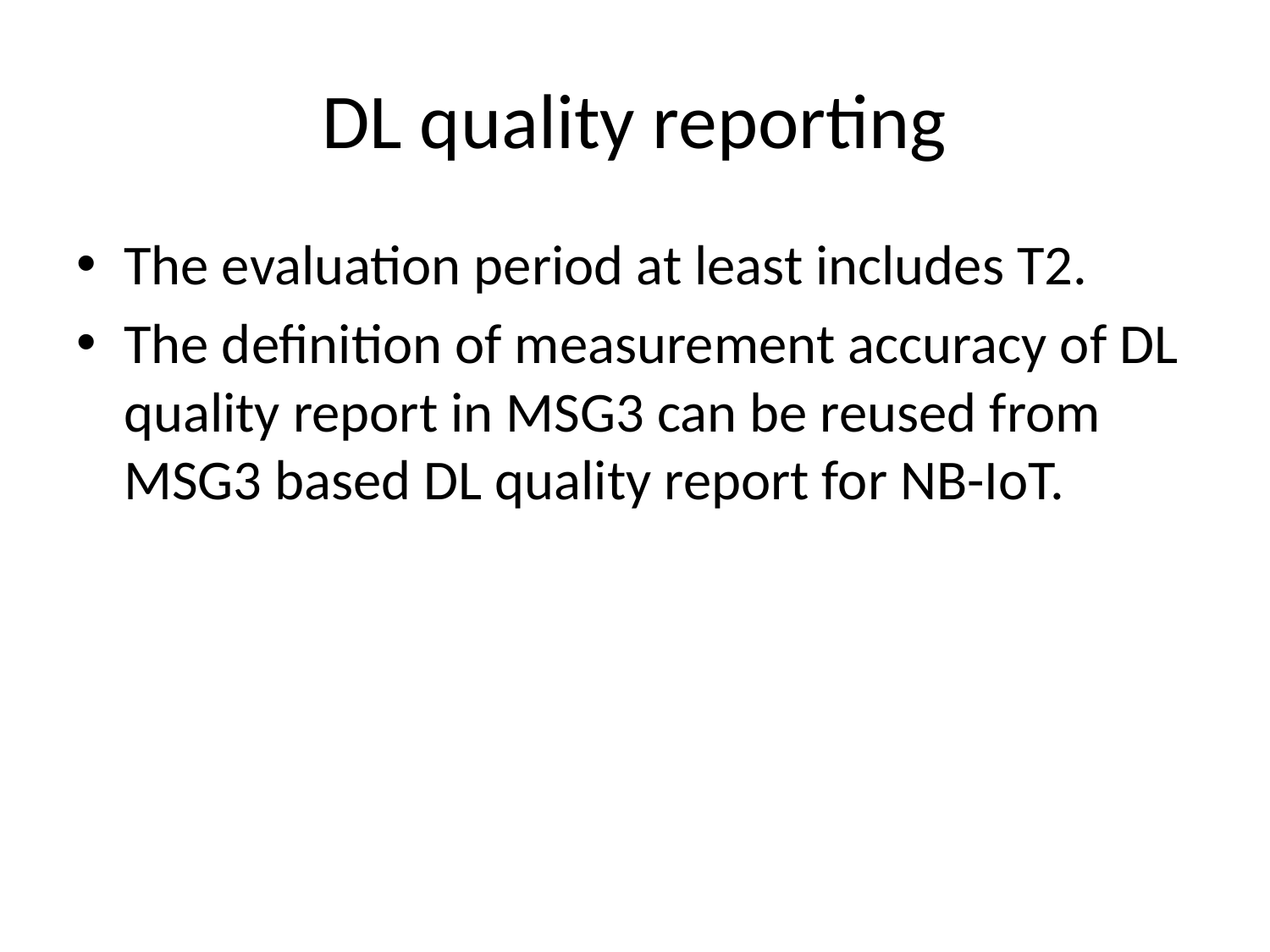

# DL quality reporting
The evaluation period at least includes T2.
The definition of measurement accuracy of DL quality report in MSG3 can be reused from MSG3 based DL quality report for NB-IoT.